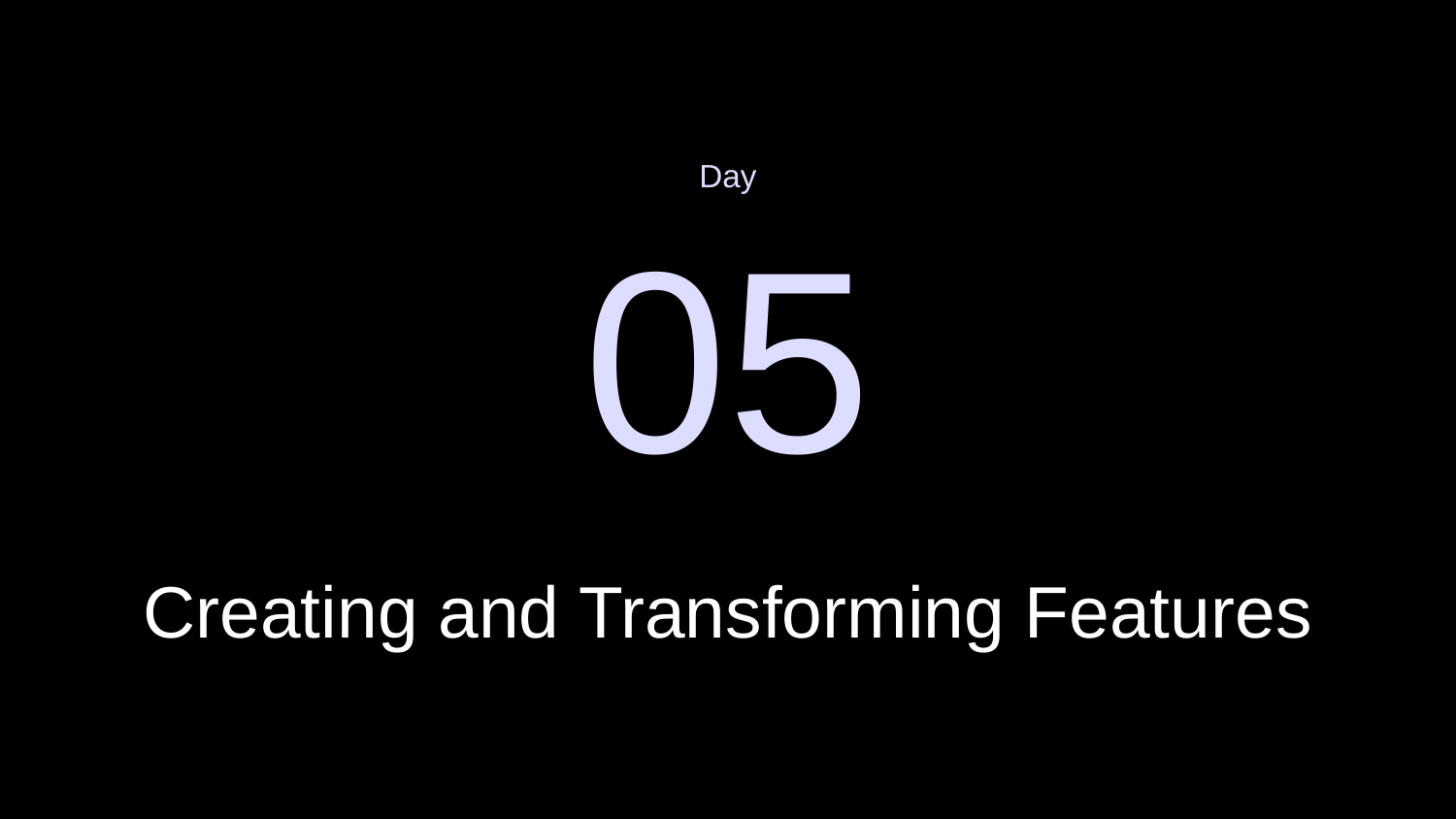

Day
05
# Creating and Transforming Features